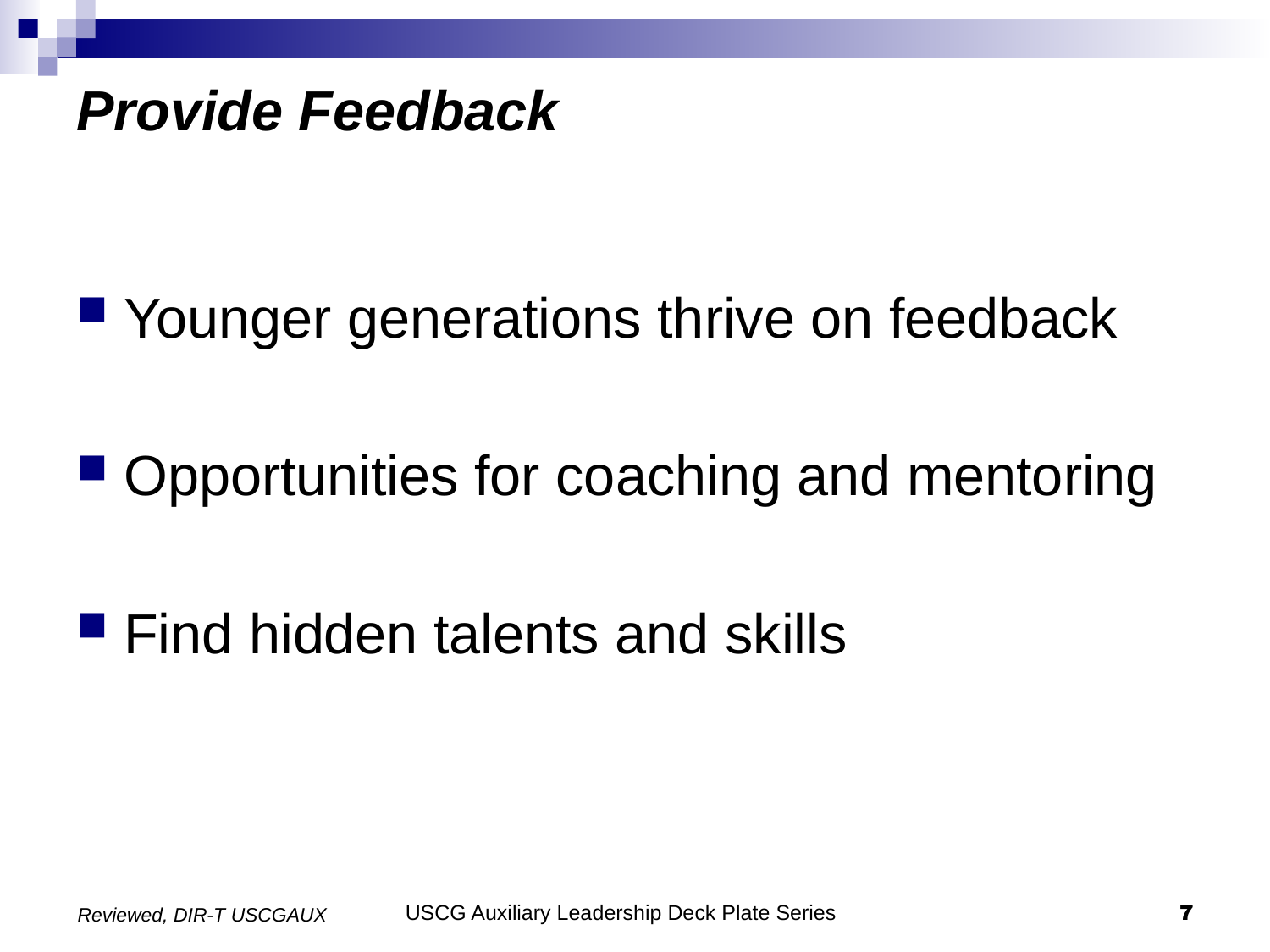

# Provide Feedback
Younger generations thrive on feedback

Opportunities for coaching and mentoring

Find hidden talents and skills
USCG Auxiliary Leadership Deck Plate Series
7
Reviewed, DIR-T USCGAUX